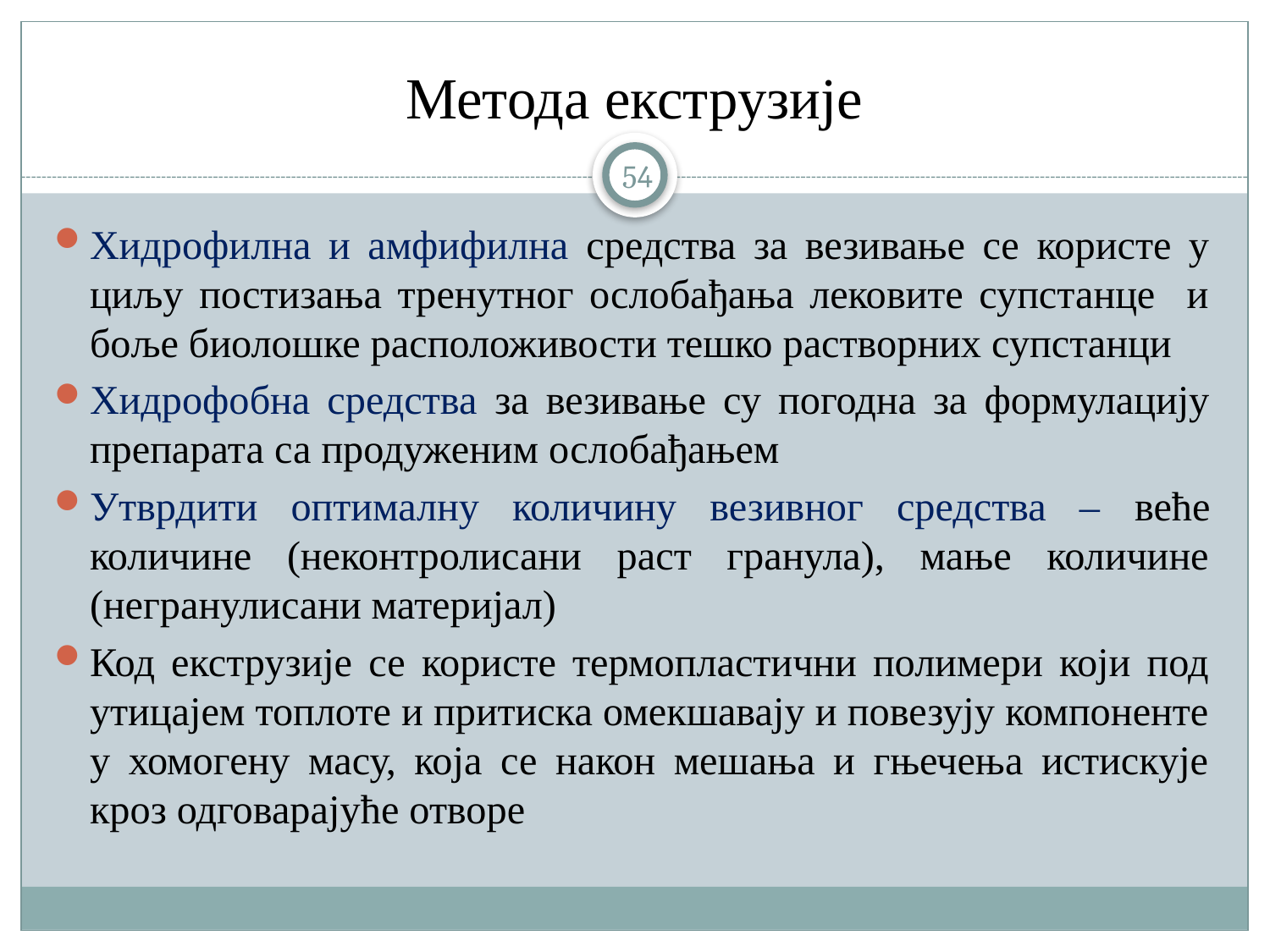

# Метода екструзије
54
Хидрофилна и амфифилна средства за везивање се користе у циљу постизања тренутног ослобађања лековите супстанце  и боље биолошке расположивости тешко растворних супстанци
Хидрофобна средства за везивање су погодна за формулацију препарата са продуженим ослобађањем
Утврдити оптималну количину везивног средства – веће количине (неконтролисани раст гранула), мање количине (негранулисани материјал)
Код екструзије се користе термопластични полимери који под утицајем топлоте и притиска омекшавају и повезују компоненте у хомогену масу, која се након мешања и гњечења истискује кроз одговарајуће отворе